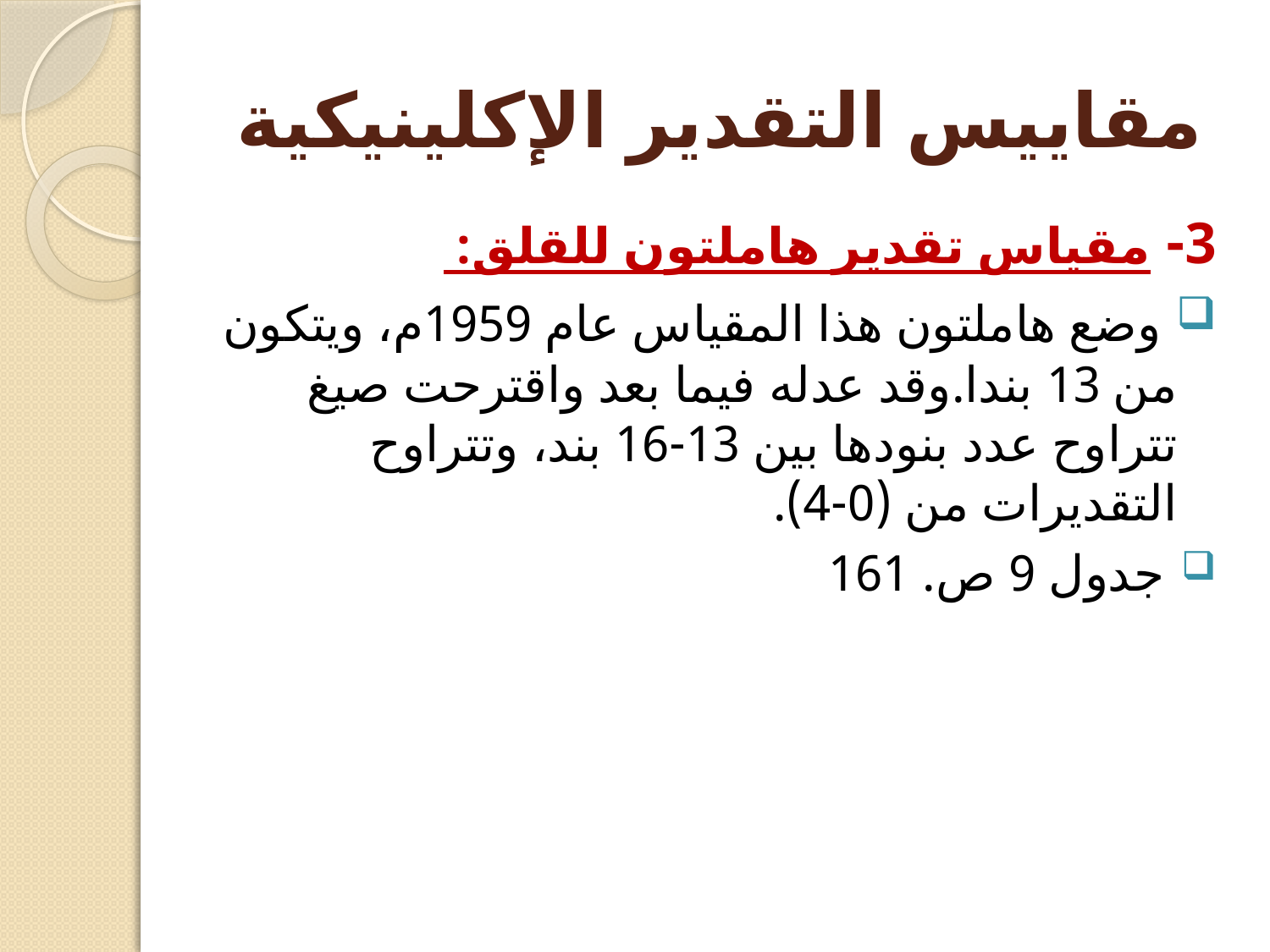

# مقاييس التقدير الإكلينيكية
3- مقياس تقدير هاملتون للقلق:
 وضع هاملتون هذا المقياس عام 1959م، ويتكون من 13 بندا.وقد عدله فيما بعد واقترحت صيغ تتراوح عدد بنودها بين 13-16 بند، وتتراوح التقديرات من (0-4).
 جدول 9 ص. 161